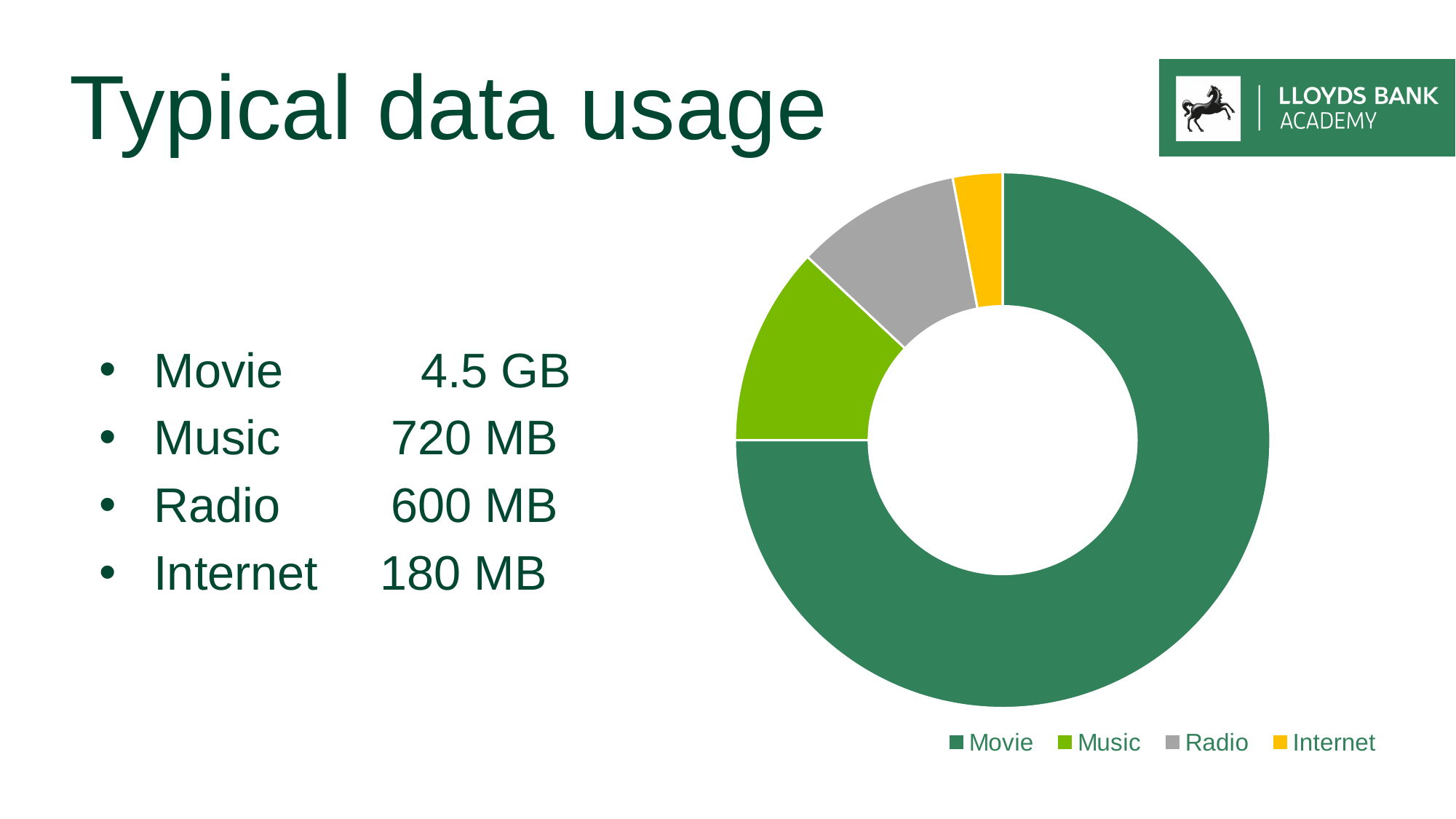

Typical data usage

### Chart

| Category | Column1 |
|---|---|
| Movie | 4.5 |
| Music | 0.72 |
| Radio | 0.6 |
| Internet | 0.18 |
Movie     4.5 GB
Music   720 MB
Radio   600 MB
Internet  180 MB